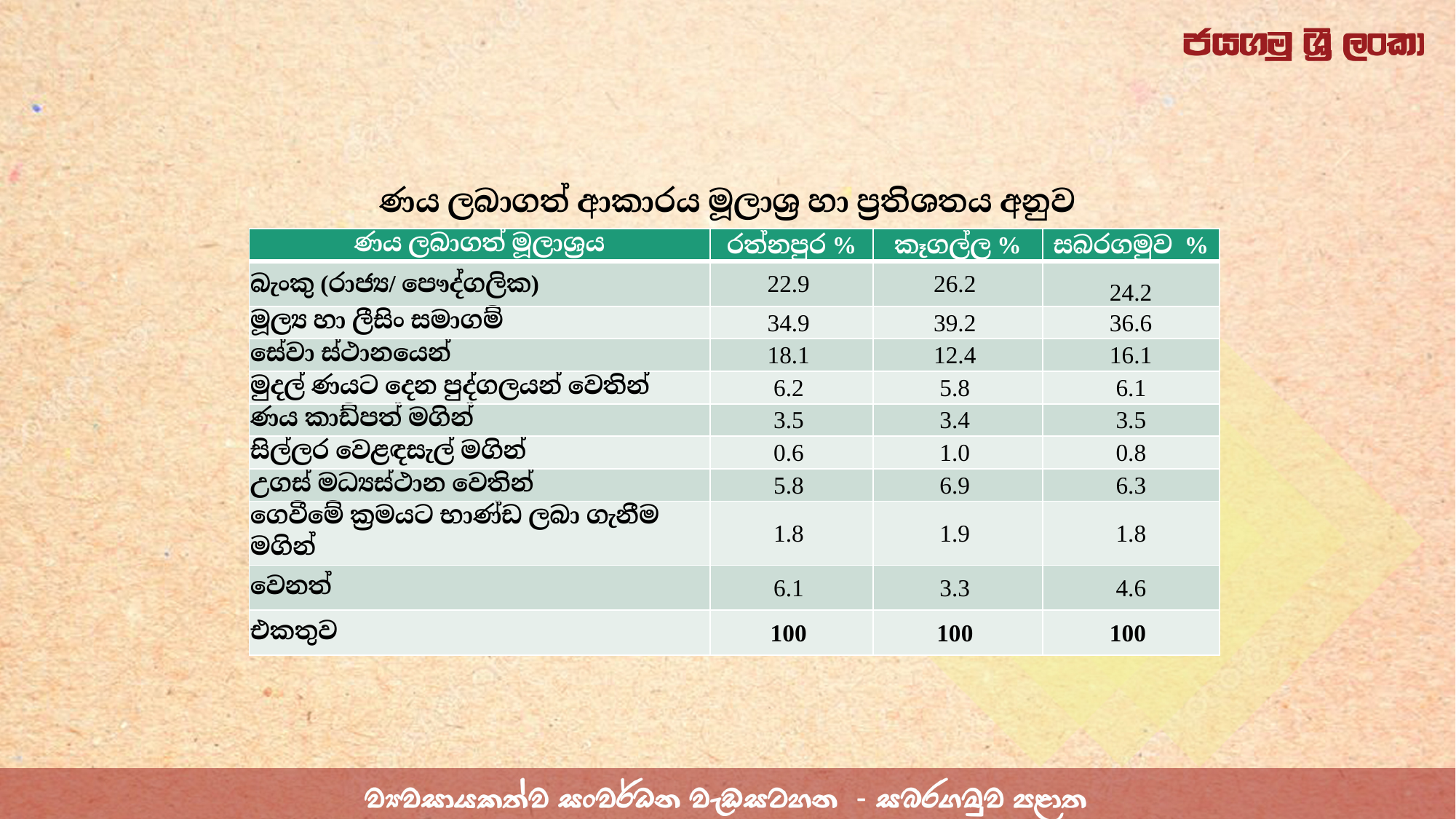

ණය ලබාගත් ආකාරය මූලාශ්‍ර හා ප්‍රතිශතය අනුව

                    මූලාශ්‍රය: ගෘහකාණ්ඩ වියදම් සමීක්ෂණය - 2016

| ණය ලබාගත් මූලාශ්‍රය | රත්නපුර % | කෑගල්ල % | සබරගමුව % |
| --- | --- | --- | --- |
| බැංකු (රාජ්‍ය/ පෞද්ගලික) | 22.9 | 26.2 | 24.2 |
| මූල්‍ය හා ලීසිං සමාගම් | 34.9 | 39.2 | 36.6 |
| සේවා ස්ථානයෙන් | 18.1 | 12.4 | 16.1 |
| මුදල් ණයට දෙන පුද්ගලයන් වෙතින් | 6.2 | 5.8 | 6.1 |
| ණය කාඩ්පත් මගින් | 3.5 | 3.4 | 3.5 |
| සිල්ලර වෙළඳසැල් මගින් | 0.6 | 1.0 | 0.8 |
| උගස් මධ්‍යස්ථාන වෙතින් | 5.8 | 6.9 | 6.3 |
| ගෙවීමේ ක්‍රමයට භාණ්ඩ ලබා ගැනීම මගින් | 1.8 | 1.9 | 1.8 |
| වෙනත් | 6.1 | 3.3 | 4.6 |
| එකතුව | 100 | 100 | 100 |